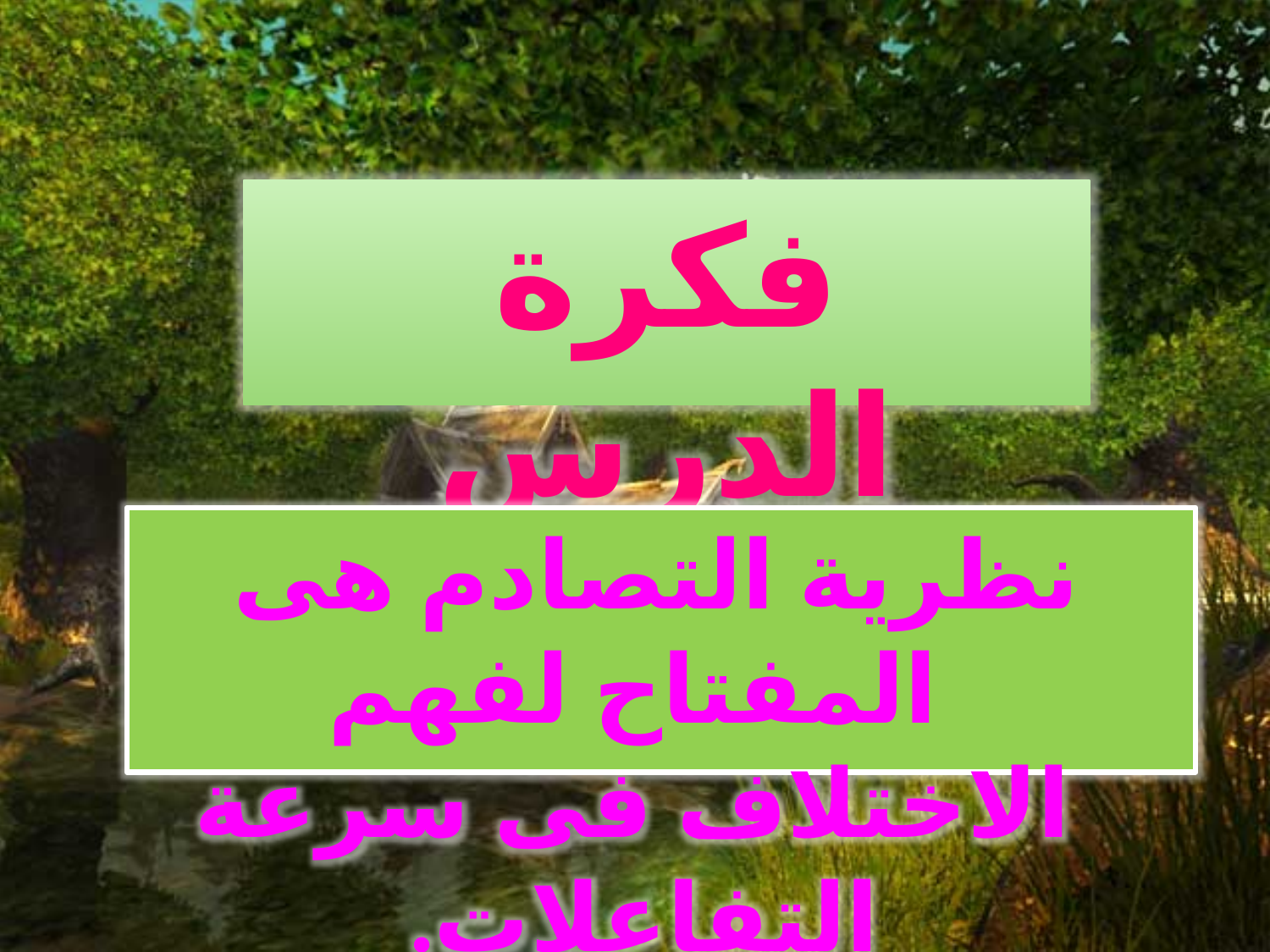

فكرة الدرس
نظرية التصادم هى المفتاح لفهم الاختلاف فى سرعة التفاعلات.